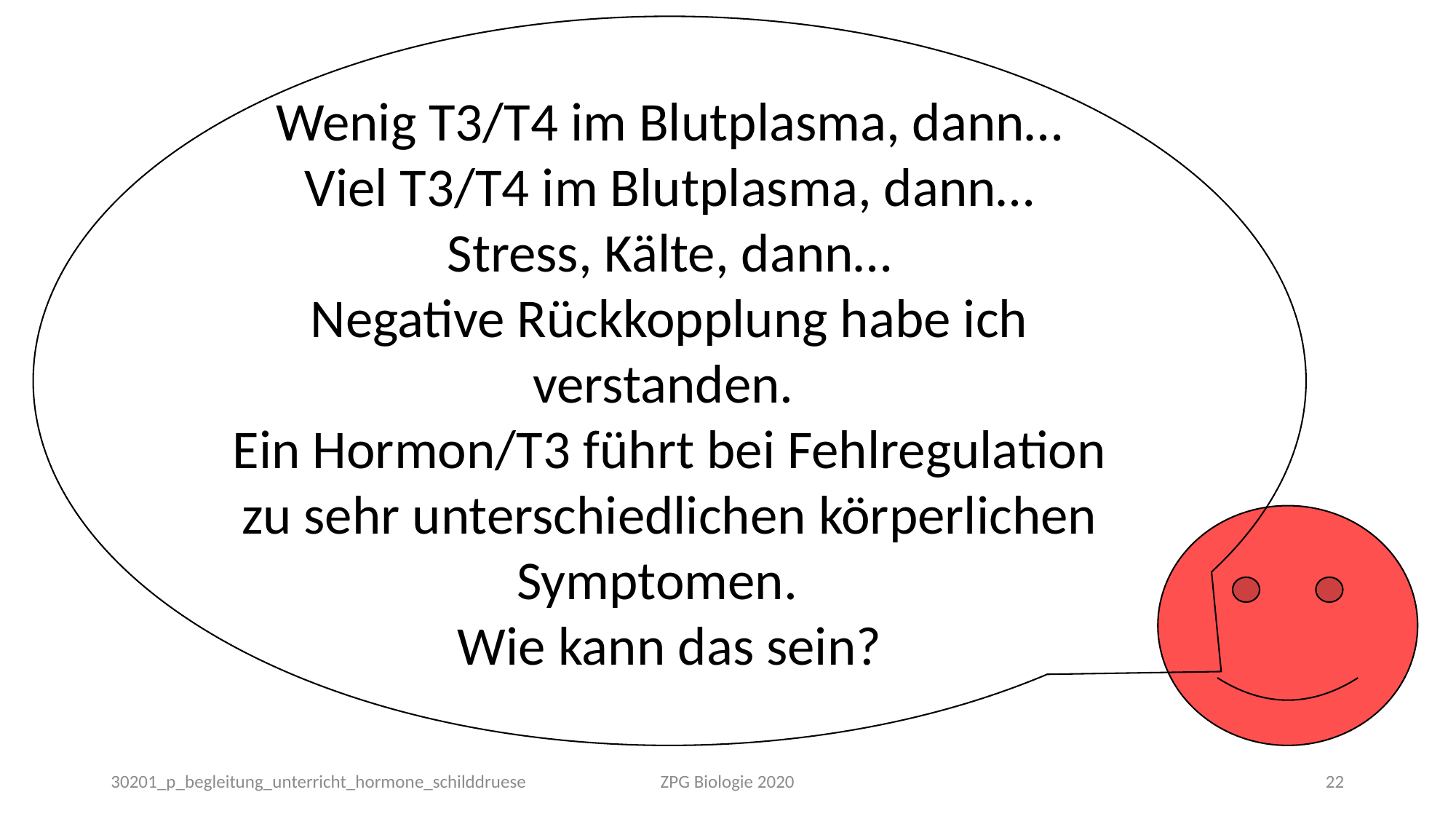

Wenig T3/T4 im Blutplasma, dann…
Viel T3/T4 im Blutplasma, dann…
Stress, Kälte, dann…
Negative Rückkopplung habe ich verstanden.
Ein Hormon/T3 führt bei Fehlregulation zu sehr unterschiedlichen körperlichen Symptomen.
Wie kann das sein?

30201_p_begleitung_unterricht_hormone_schilddruese
ZPG Biologie 2020
22